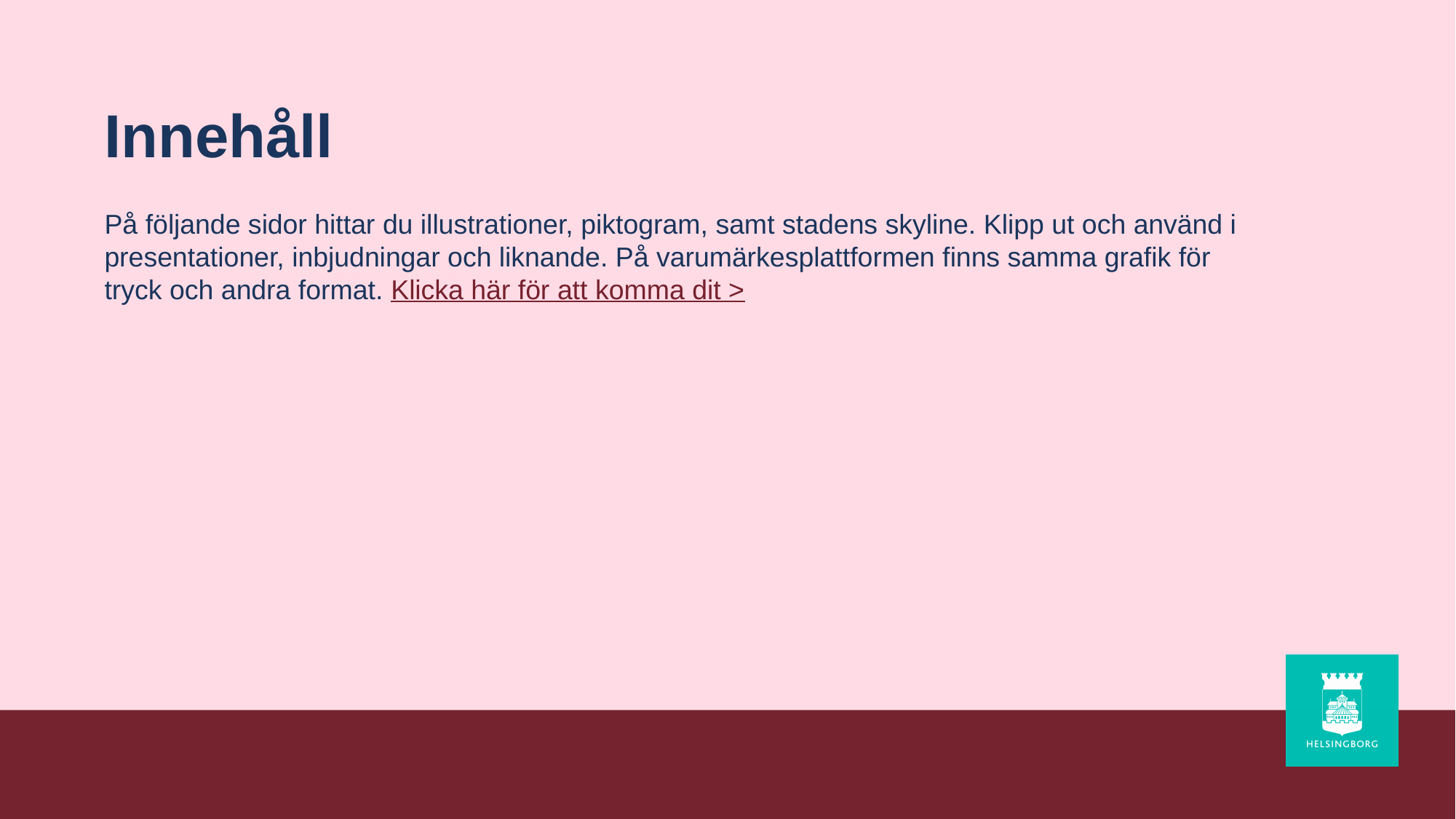

# Innehåll
På följande sidor hittar du illustrationer, piktogram, samt stadens skyline. Klipp ut och använd i presentationer, inbjudningar och liknande. På varumärkesplattformen finns samma grafik för tryck och andra format. Klicka här för att komma dit >